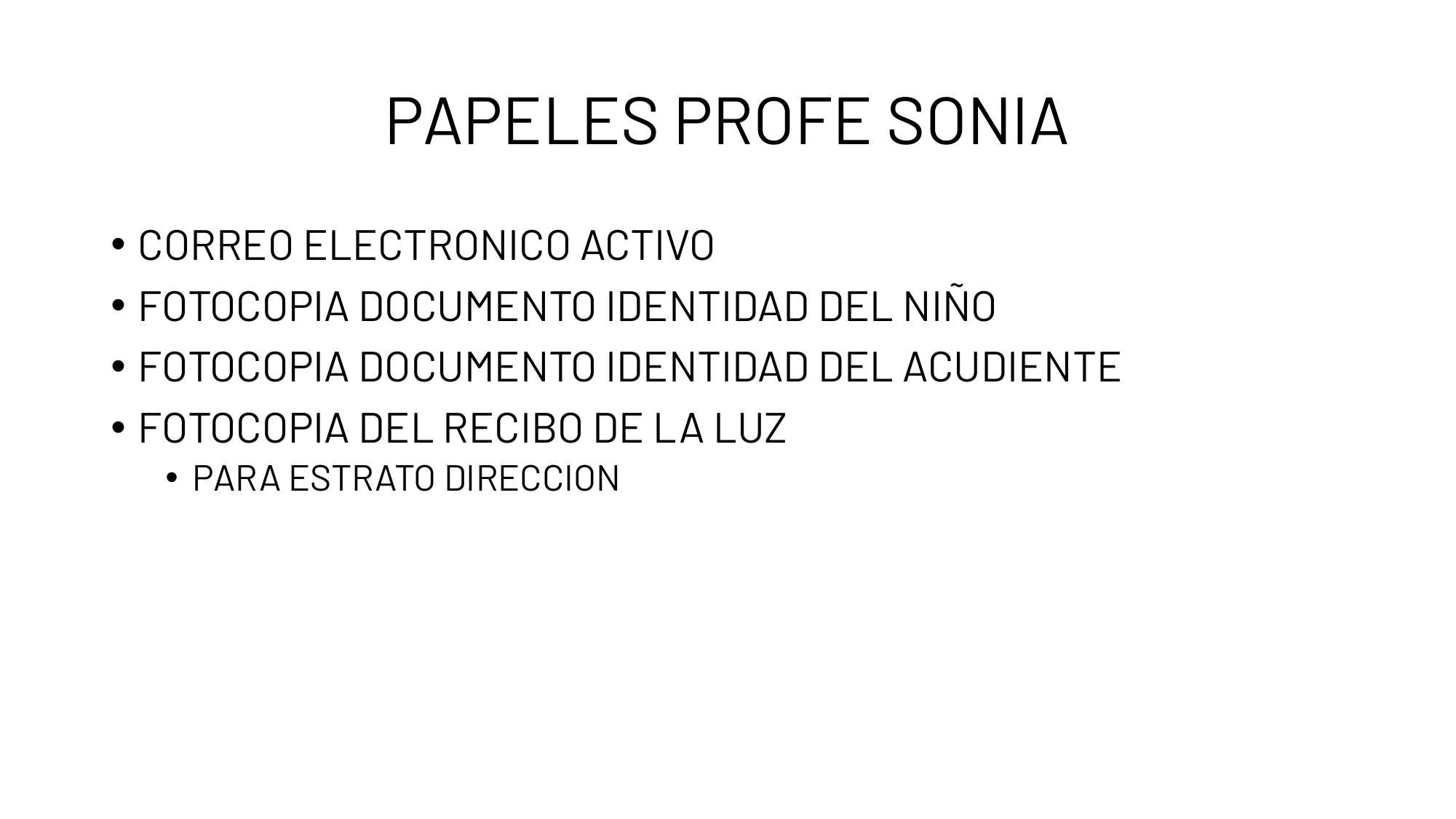

# PAPELES PROFE SONIA
CORREO ELECTRONICO ACTIVO
FOTOCOPIA DOCUMENTO IDENTIDAD DEL NIÑO
FOTOCOPIA DOCUMENTO IDENTIDAD DEL ACUDIENTE
FOTOCOPIA DEL RECIBO DE LA LUZ
PARA ESTRATO DIRECCION